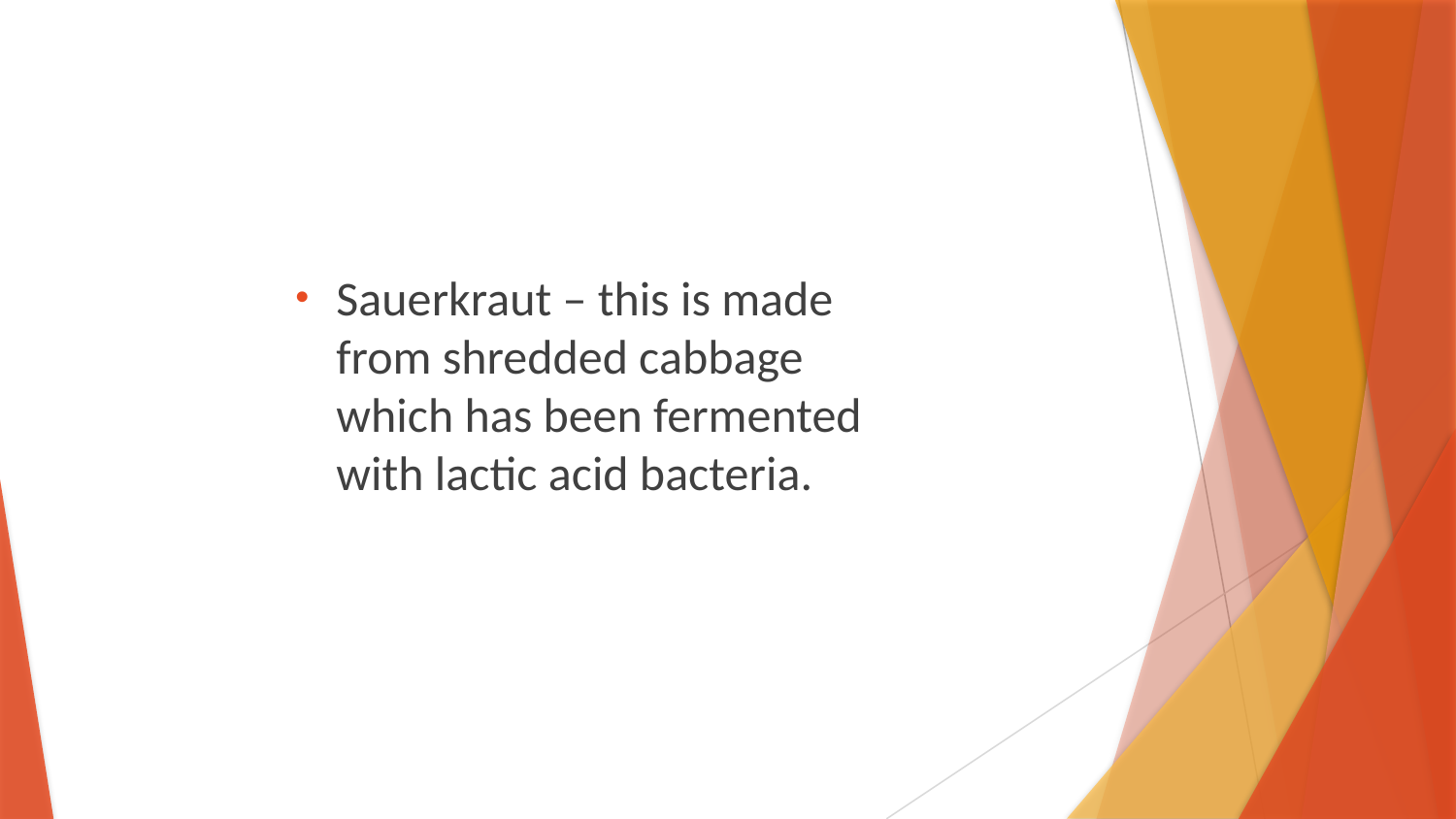

Sauerkraut – this is made from shredded cabbage which has been fermented with lactic acid bacteria.